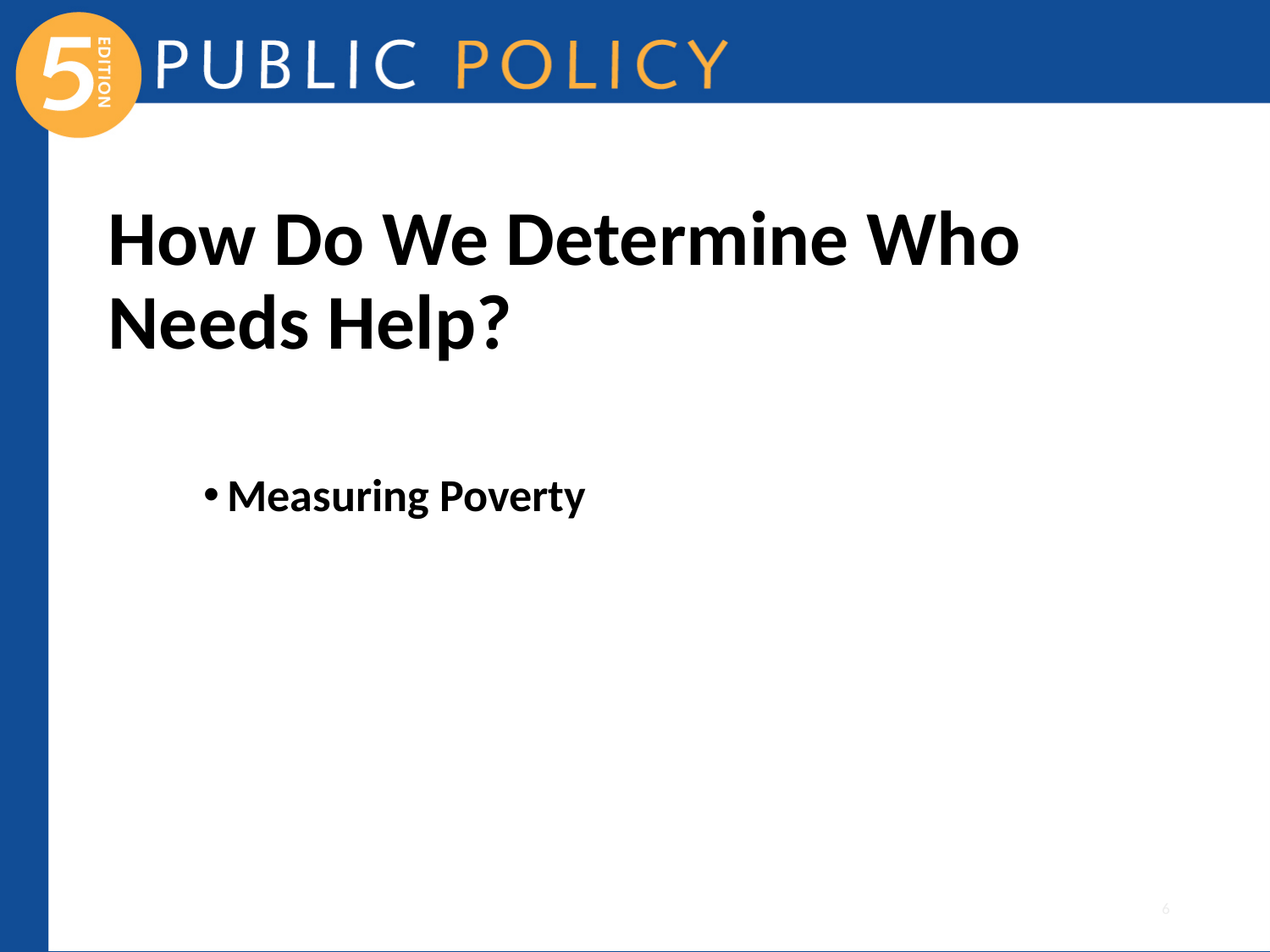

# How Do We Determine Who Needs Help?
Measuring Poverty
6